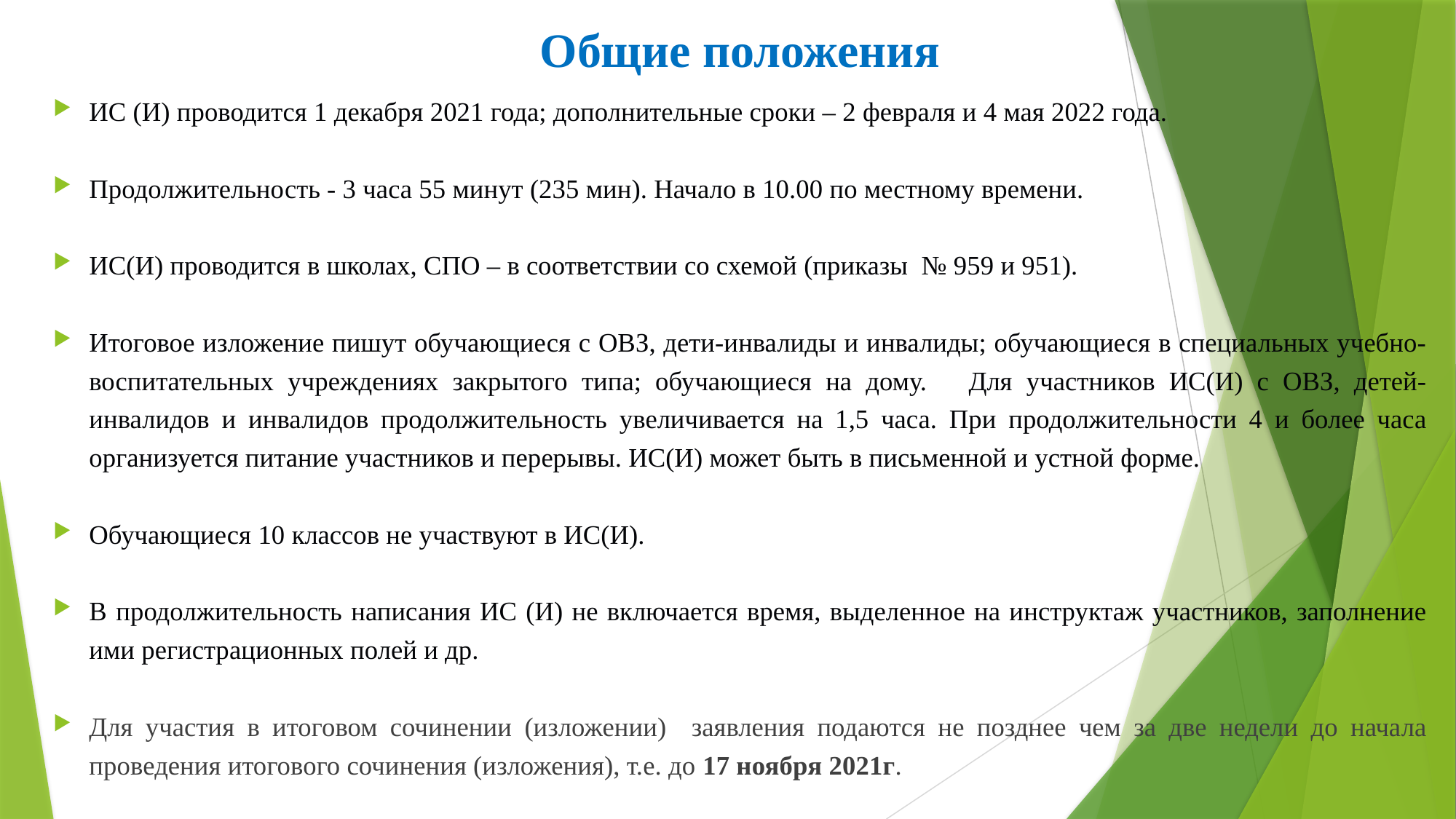

# Общие положения
ИС (И) проводится 1 декабря 2021 года; дополнительные сроки – 2 февраля и 4 мая 2022 года.

Продолжительность - 3 часа 55 минут (235 мин). Начало в 10.00 по местному времени.

ИС(И) проводится в школах, СПО – в соответствии со схемой (приказы  № 959 и 951).

Итоговое изложение пишут обучающиеся с ОВЗ, дети-инвалиды и инвалиды; обучающиеся в специальных учебно-воспитательных учреждениях закрытого типа; обучающиеся на дому.   Для участников ИС(И) с ОВЗ, детей-инвалидов и инвалидов продолжительность увеличивается на 1,5 часа. При продолжительности 4 и более часа организуется питание участников и перерывы. ИС(И) может быть в письменной и устной форме.

Обучающиеся 10 классов не участвуют в ИС(И).

В продолжительность написания ИС (И) не включается время, выделенное на инструктаж участников, заполнение ими регистрационных полей и др.

Для участия в итоговом сочинении (изложении)  заявления подаются не позднее чем за две недели до начала проведения итогового сочинения (изложения), т.е. до 17 ноября 2021г.